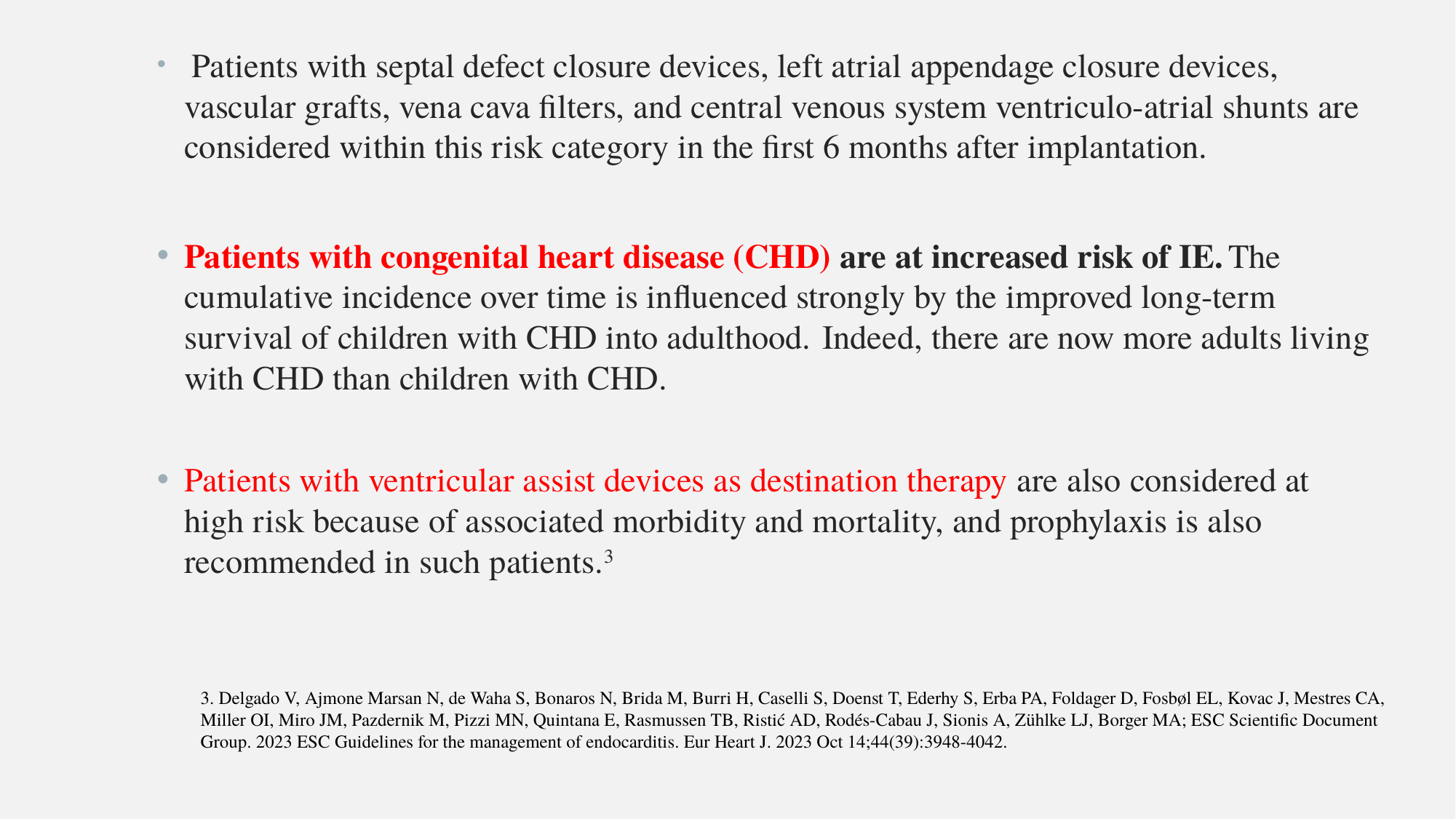

Patients with septal defect closure devices, left atrial appendage closure devices, vascular grafts, vena cava filters, and central venous system ventriculo-atrial shunts are considered within this risk category in the first 6 months after implantation.

Patients with congenital heart disease (CHD) are at increased risk of IE. The cumulative incidence over time is influenced strongly by the improved long-term survival of children with CHD into adulthood. Indeed, there are now more adults living with CHD than children with CHD.

Patients with ventricular assist devices as destination therapy are also considered at high risk because of associated morbidity and mortality, and prophylaxis is also recommended in such patients.3

3. Delgado V, Ajmone Marsan N, de Waha S, Bonaros N, Brida M, Burri H, Caselli S, Doenst T, Ederhy S, Erba PA, Foldager D, Fosbøl EL, Kovac J, Mestres CA, Miller OI, Miro JM, Pazdernik M, Pizzi MN, Quintana E, Rasmussen TB, Ristić AD, Rodés-Cabau J, Sionis A, Zühlke LJ, Borger MA; ESC Scientific Document Group. 2023 ESC Guidelines for the management of endocarditis. Eur Heart J. 2023 Oct 14;44(39):3948-4042.